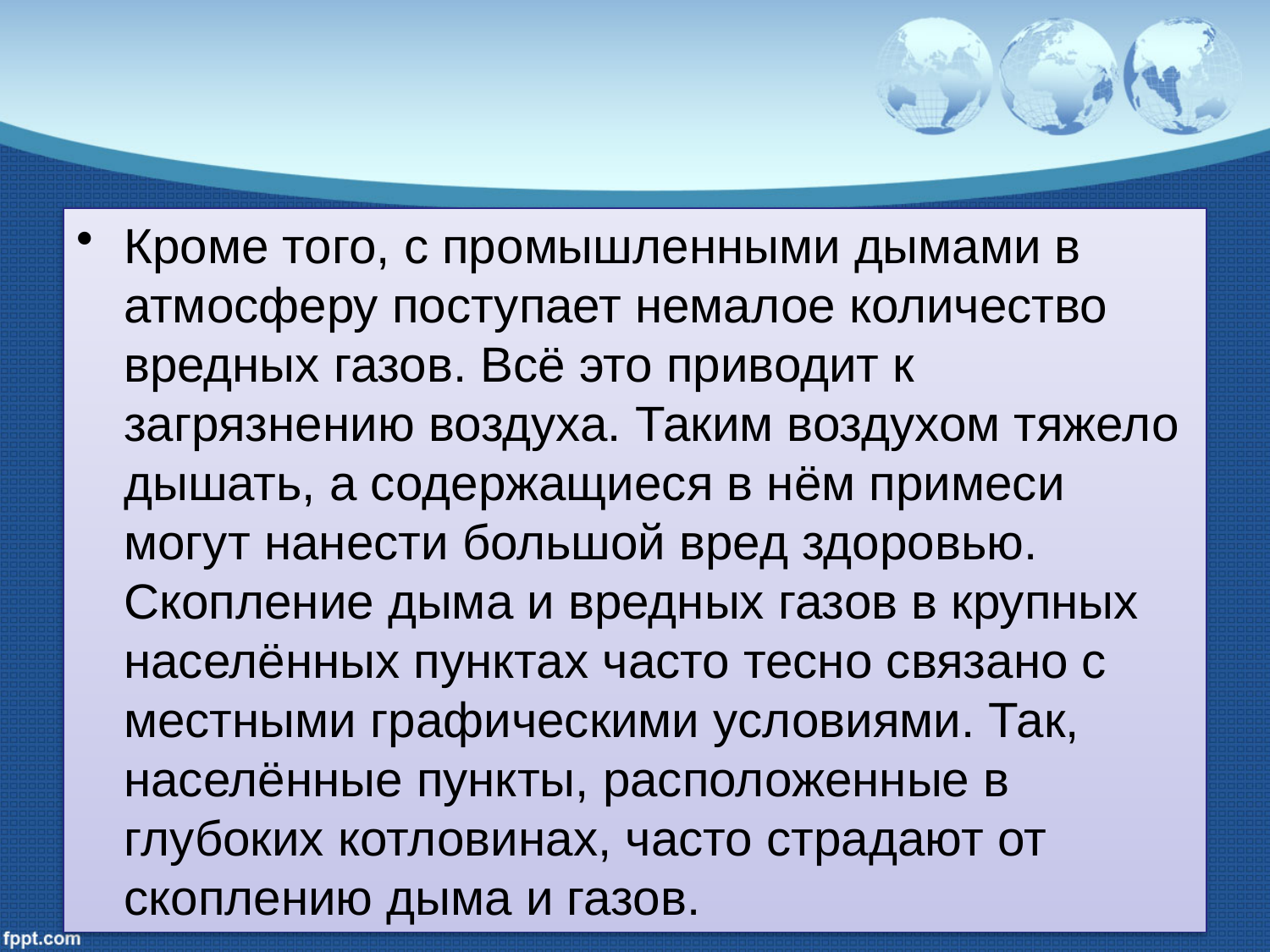

#
Кроме того, с промышленными дымами в атмосферу поступает немалое количество вредных газов. Всё это приводит к загрязнению воздуха. Таким воздухом тяжело дышать, а содержащиеся в нём примеси могут нанести большой вред здоровью. Скопление дыма и вредных газов в крупных населённых пунктах часто тесно связано с местными графическими условиями. Так, населённые пункты, расположенные в глубоких котловинах, часто страдают от скоплению дыма и газов.